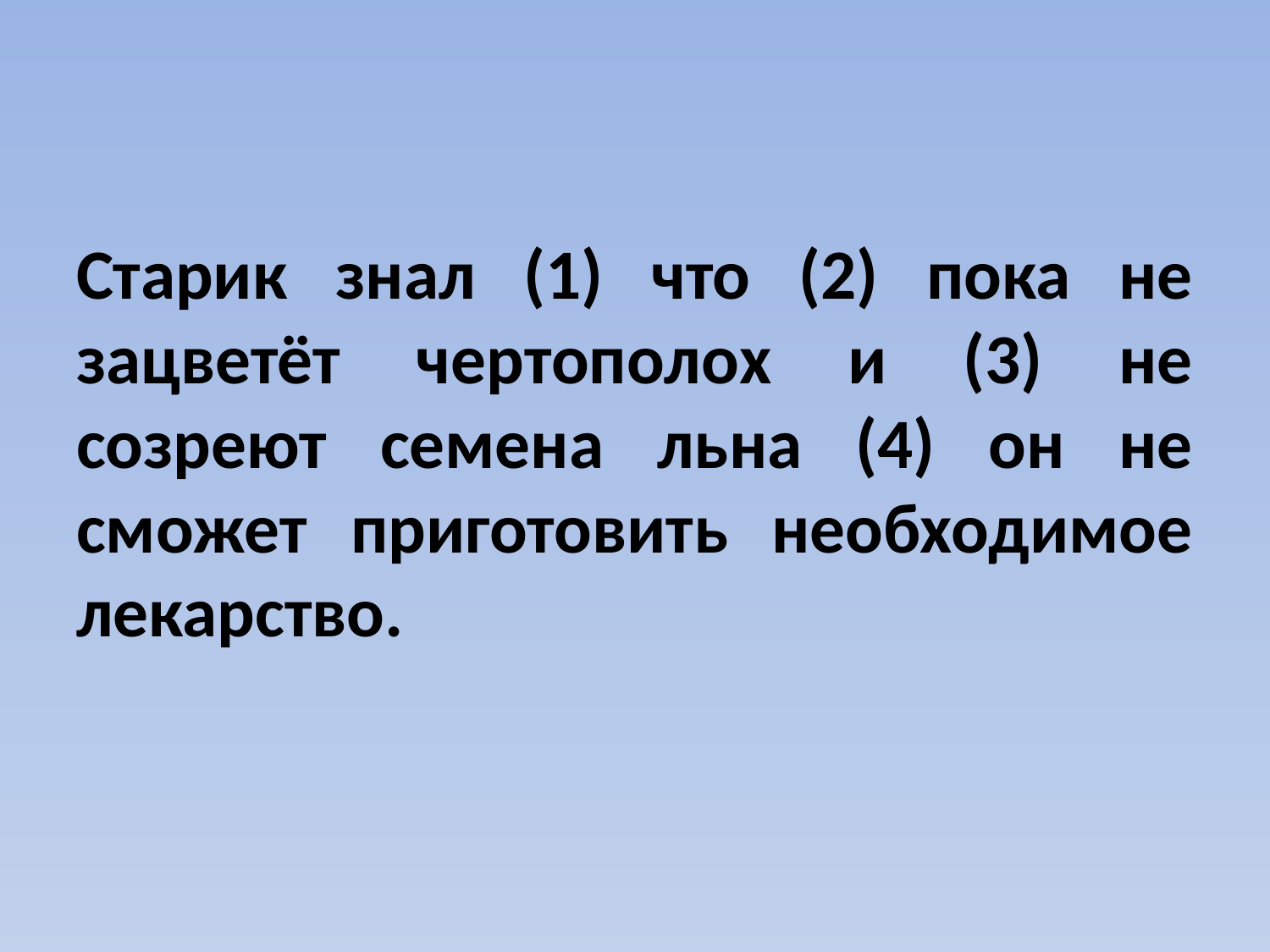

#
Старик знал (1) что (2) пока не зацветёт чертополох и (3) не созреют семена льна (4) он не сможет приготовить необходимое лекарство.